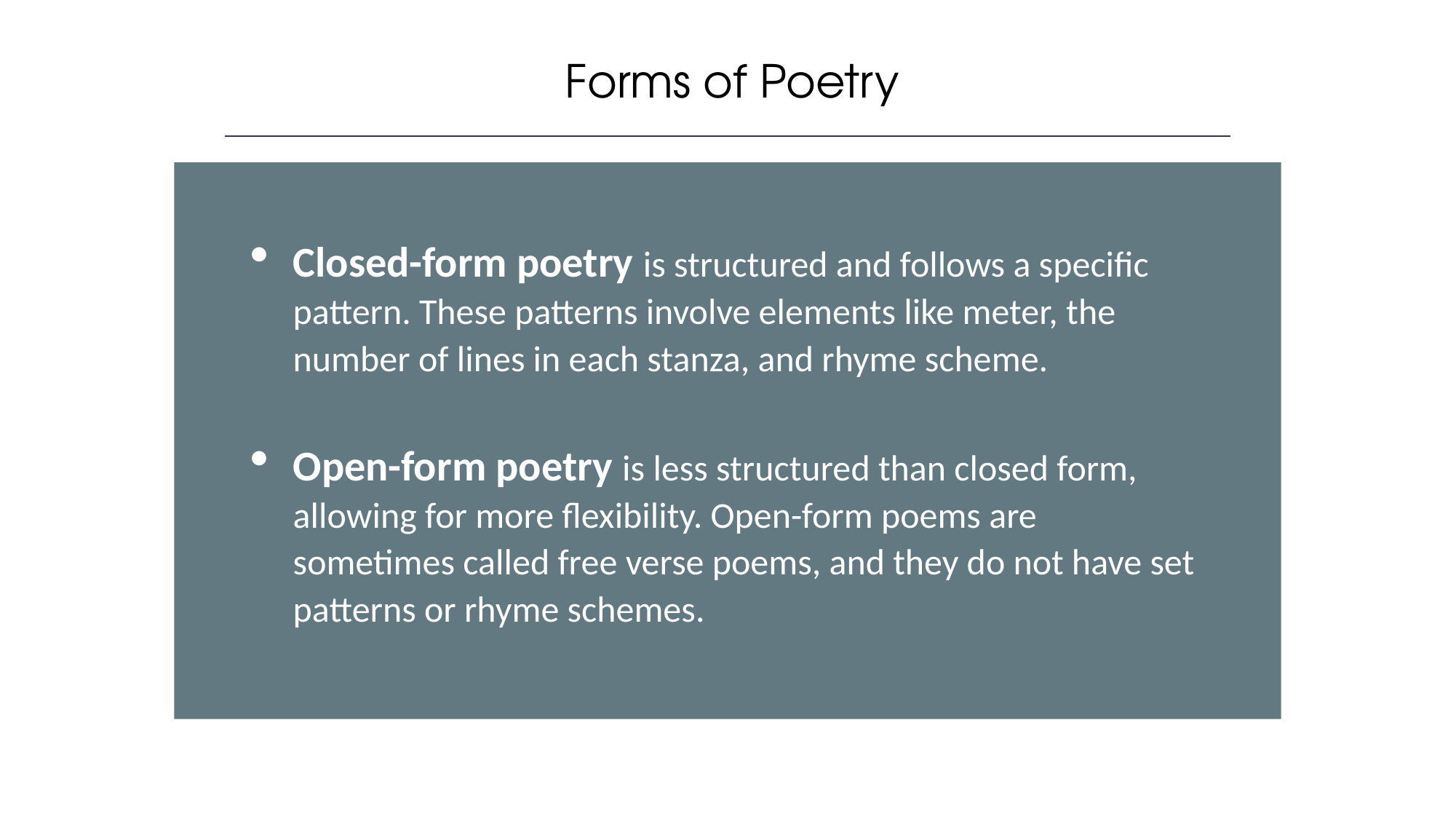

Forms of Poetry

Closed-form poetry is structured and follows a specific pattern. These patterns involve elements like meter, the number of lines in each stanza, and rhyme scheme.

Open-form poetry is less structured than closed form, allowing for more flexibility. Open-form poems are sometimes called free verse poems, and they do not have set patterns or rhyme schemes.

HAWKES LEARNING